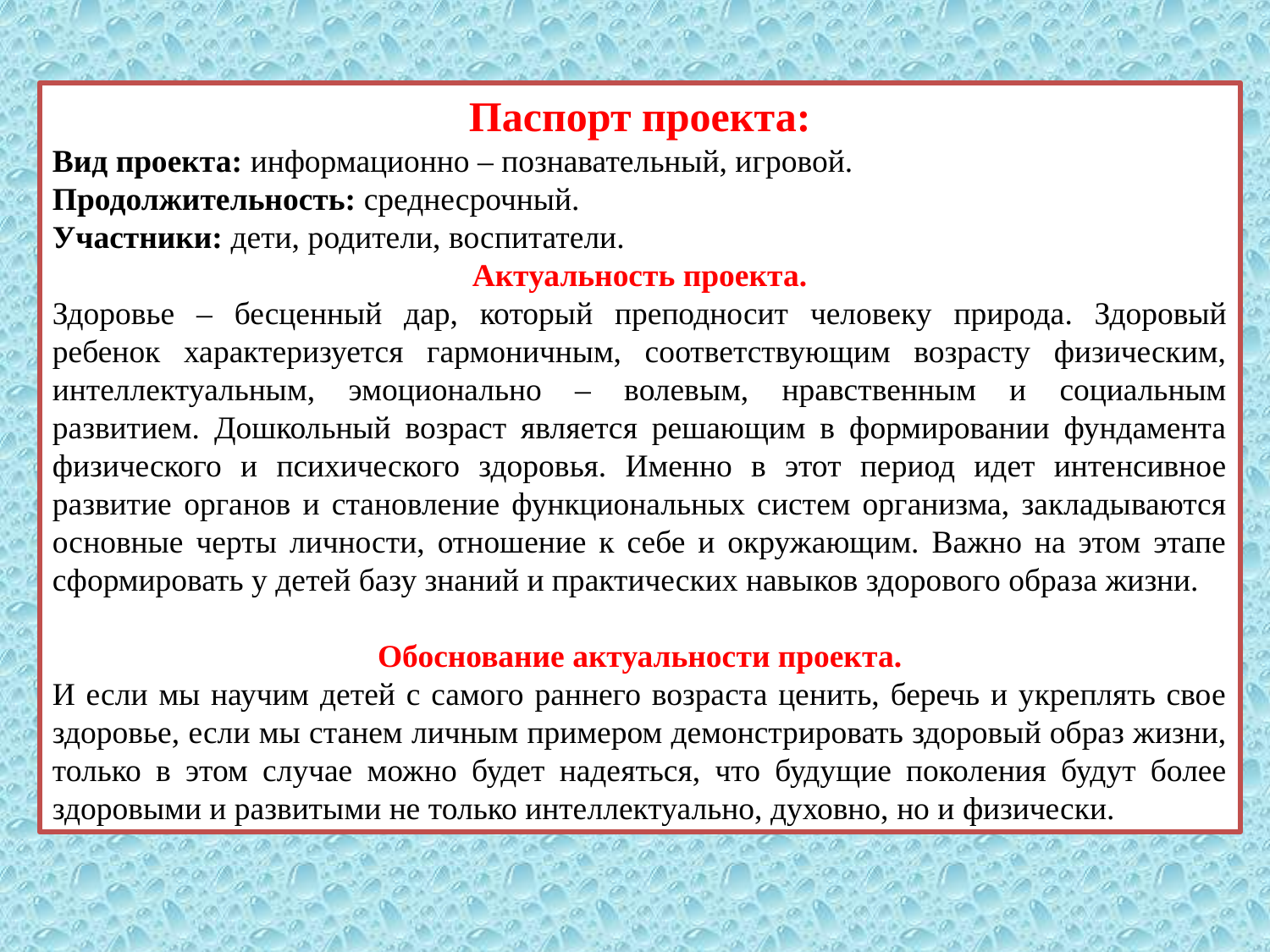

Паспорт проекта:
Вид проекта: информационно – познавательный, игровой.
Продолжительность: среднесрочный.
Участники: дети, родители, воспитатели.
Актуальность проекта.
Здоровье – бесценный дар, который преподносит человеку природа. Здоровый ребенок характеризуется гармоничным, соответствующим возрасту физическим, интеллектуальным, эмоционально – волевым, нравственным и социальным развитием. Дошкольный возраст является решающим в формировании фундамента физического и психического здоровья. Именно в этот период идет интенсивное развитие органов и становление функциональных систем организма, закладываются основные черты личности, отношение к себе и окружающим. Важно на этом этапе сформировать у детей базу знаний и практических навыков здорового образа жизни.

Обоснование актуальности проекта.
И если мы научим детей с самого раннего возраста ценить, беречь и укреплять свое здоровье, если мы станем личным примером демонстрировать здоровый образ жизни, только в этом случае можно будет надеяться, что будущие поколения будут более здоровыми и развитыми не только интеллектуально, духовно, но и физически.